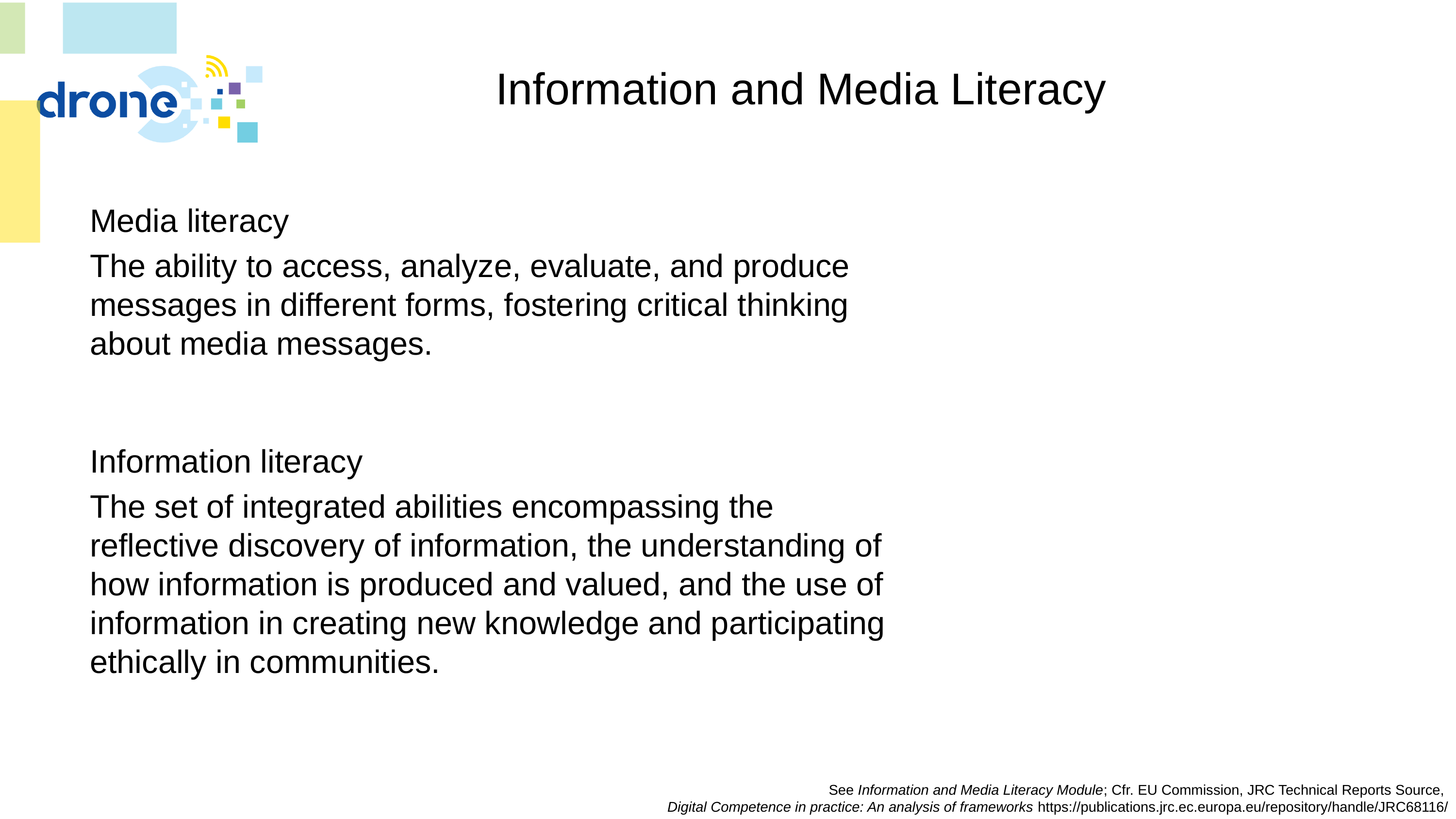

# Information and Media Literacy

Media literacy
The ability to access, analyze, evaluate, and produce messages in different forms, fostering critical thinking about media messages.

Information literacy
The set of integrated abilities encompassing the reflective discovery of information, the understanding of how information is produced and valued, and the use of information in creating new knowledge and participating ethically in communities.

See Information and Media Literacy Module; Cfr. EU Commission, JRC Technical Reports Source,
Digital Competence in practice: An analysis of frameworks https://publications.jrc.ec.europa.eu/repository/handle/JRC68116/